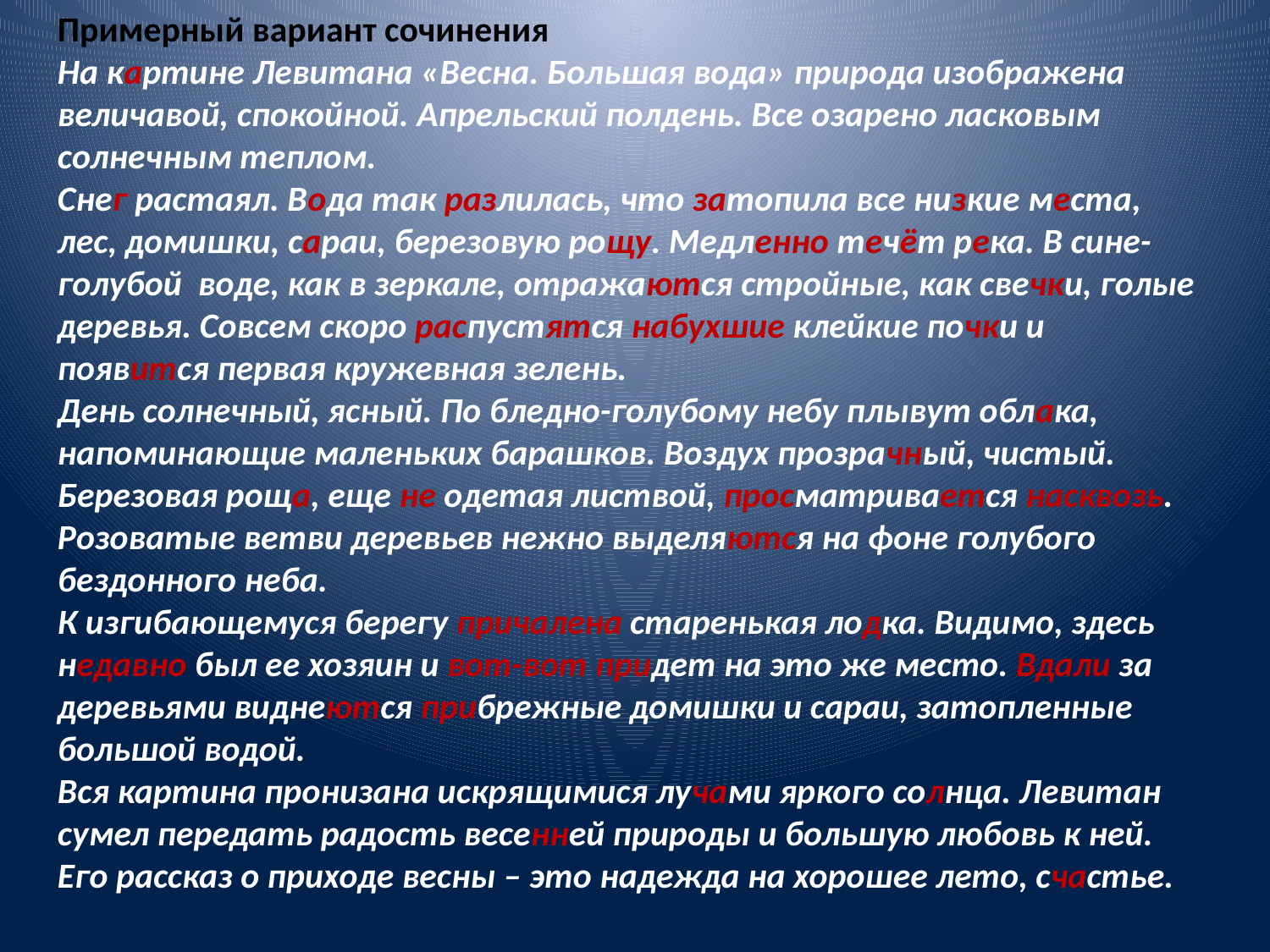

Примерный вариант сочинения
На картине Левитана «Весна. Большая вода» природа изображена величавой, спокойной. Апрельский полдень. Все озарено ласковым солнечным теплом.
Снег растаял. Вода так разлилась, что затопила все низкие места, лес, домишки, сараи, березовую рощу. Медленно течёт река. В сине-голубой  воде, как в зеркале, отражаются стройные, как свечки, голые деревья. Совсем скоро распустятся набухшие клейкие почки и появится первая кружевная зелень.
День солнечный, ясный. По бледно-голубому небу плывут облака, напоминающие маленьких барашков. Воздух прозрачный, чистый.
Березовая роща, еще не одетая листвой, просматривается насквозь. Розоватые ветви деревьев нежно выделяются на фоне голубого бездонного неба.
К изгибающемуся берегу причалена старенькая лодка. Видимо, здесь недавно был ее хозяин и вот-вот придет на это же место. Вдали за деревьями виднеются прибрежные домишки и сараи, затопленные большой водой.
Вся картина пронизана искрящимися лучами яркого солнца. Левитан сумел передать радость весенней природы и большую любовь к ней. Его рассказ о приходе весны – это надежда на хорошее лето, счастье.
#